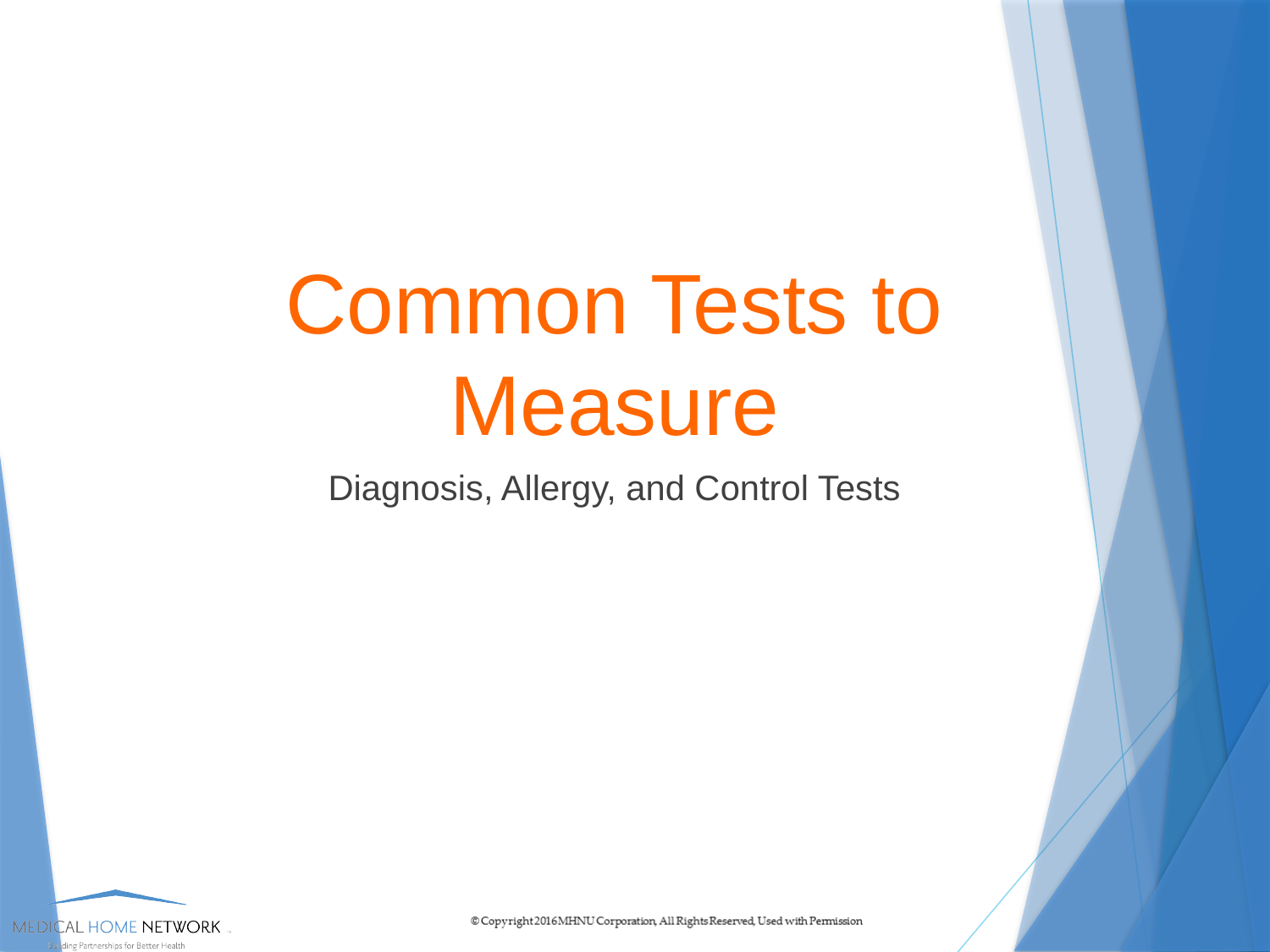

# Common Tests to Measure
Diagnosis, Allergy, and Control Tests